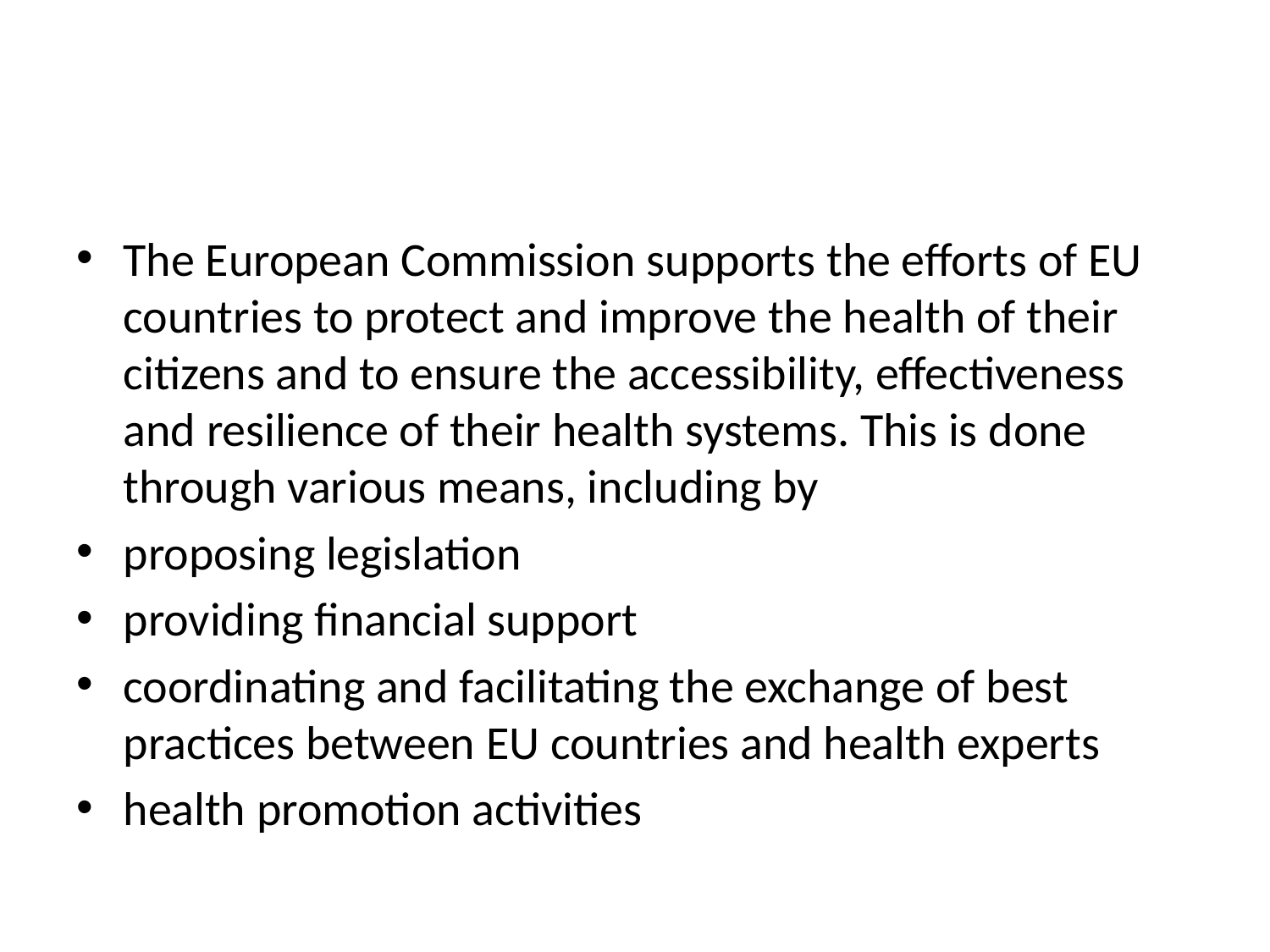

#
The European Commission supports the efforts of EU countries to protect and improve the health of their citizens and to ensure the accessibility, effectiveness and resilience of their health systems. This is done through various means, including by
proposing legislation
providing financial support
coordinating and facilitating the exchange of best practices between EU countries and health experts
health promotion activities